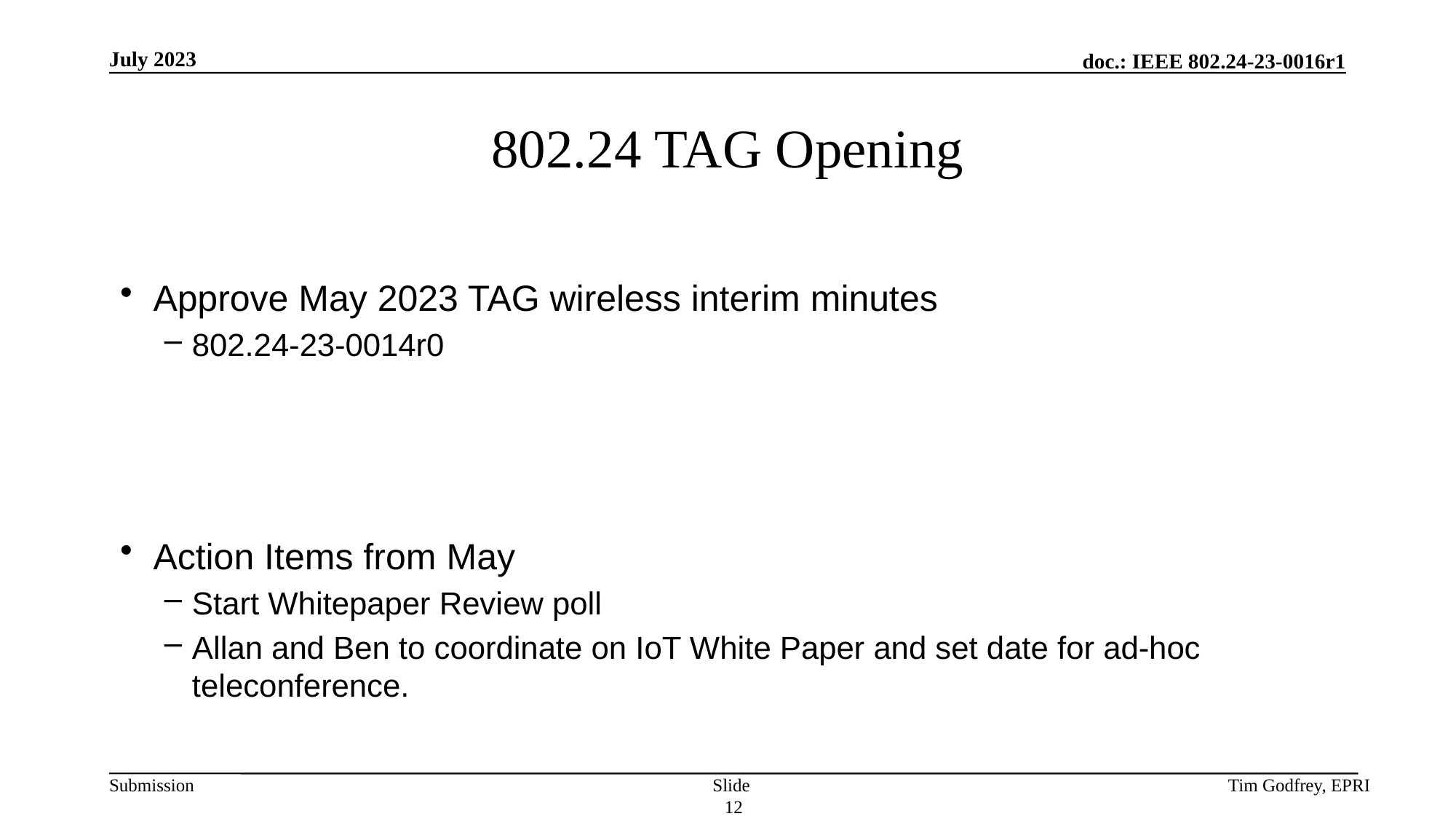

# 802.24 TAG Opening

Approve May 2023 TAG wireless interim minutes
802.24-23-0014r0

Action Items from May
Start Whitepaper Review poll
Allan and Ben to coordinate on IoT White Paper and set date for ad-hoc teleconference.

Slide 12
Tim Godfrey, EPRI